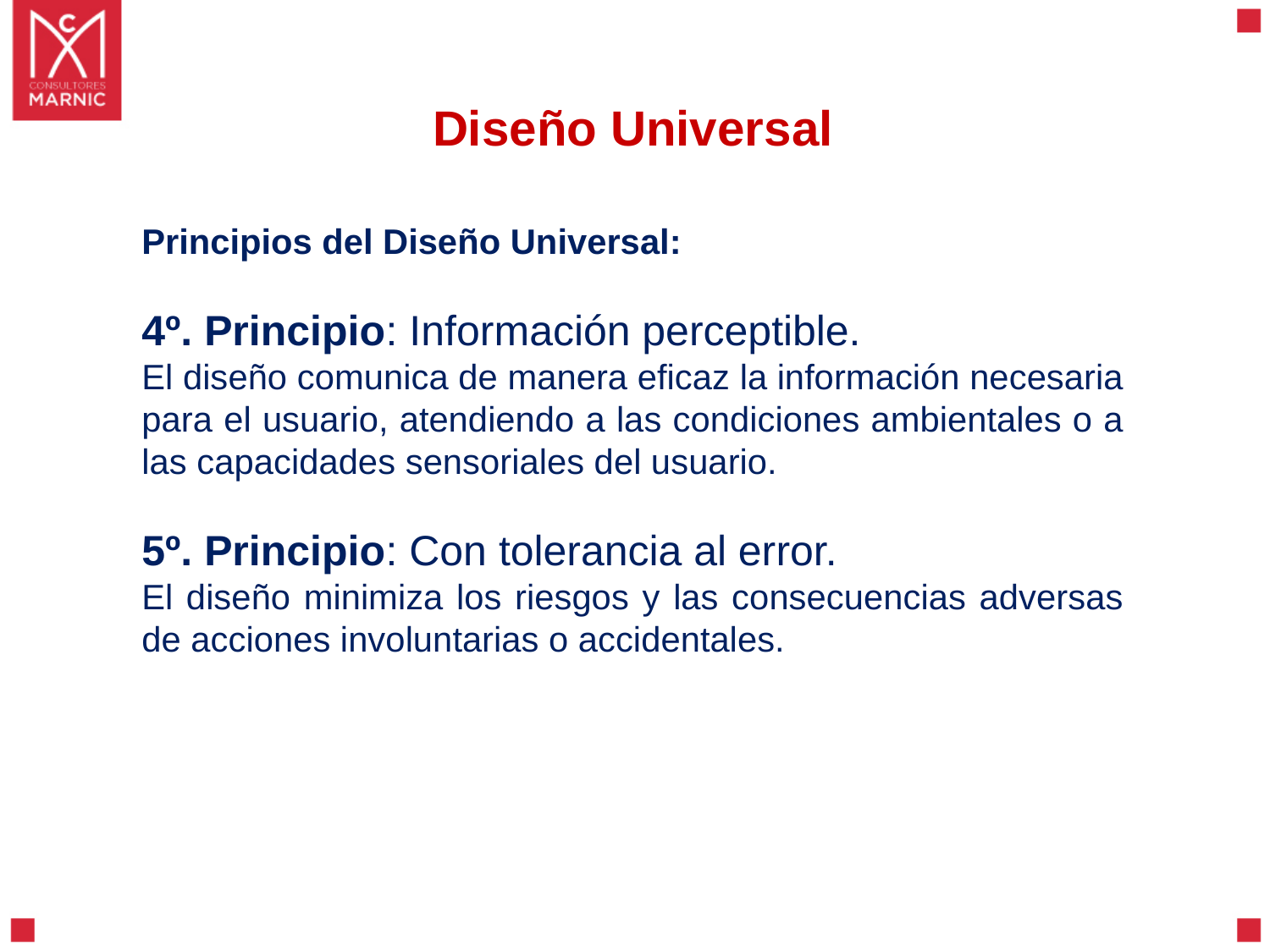

Diseño Universal
Principios del Diseño Universal:

4º. Principio: Información perceptible.
El diseño comunica de manera eficaz la información necesaria para el usuario, atendiendo a las condiciones ambientales o a las capacidades sensoriales del usuario.

5º. Principio: Con tolerancia al error.
El diseño minimiza los riesgos y las consecuencias adversas de acciones involuntarias o accidentales.